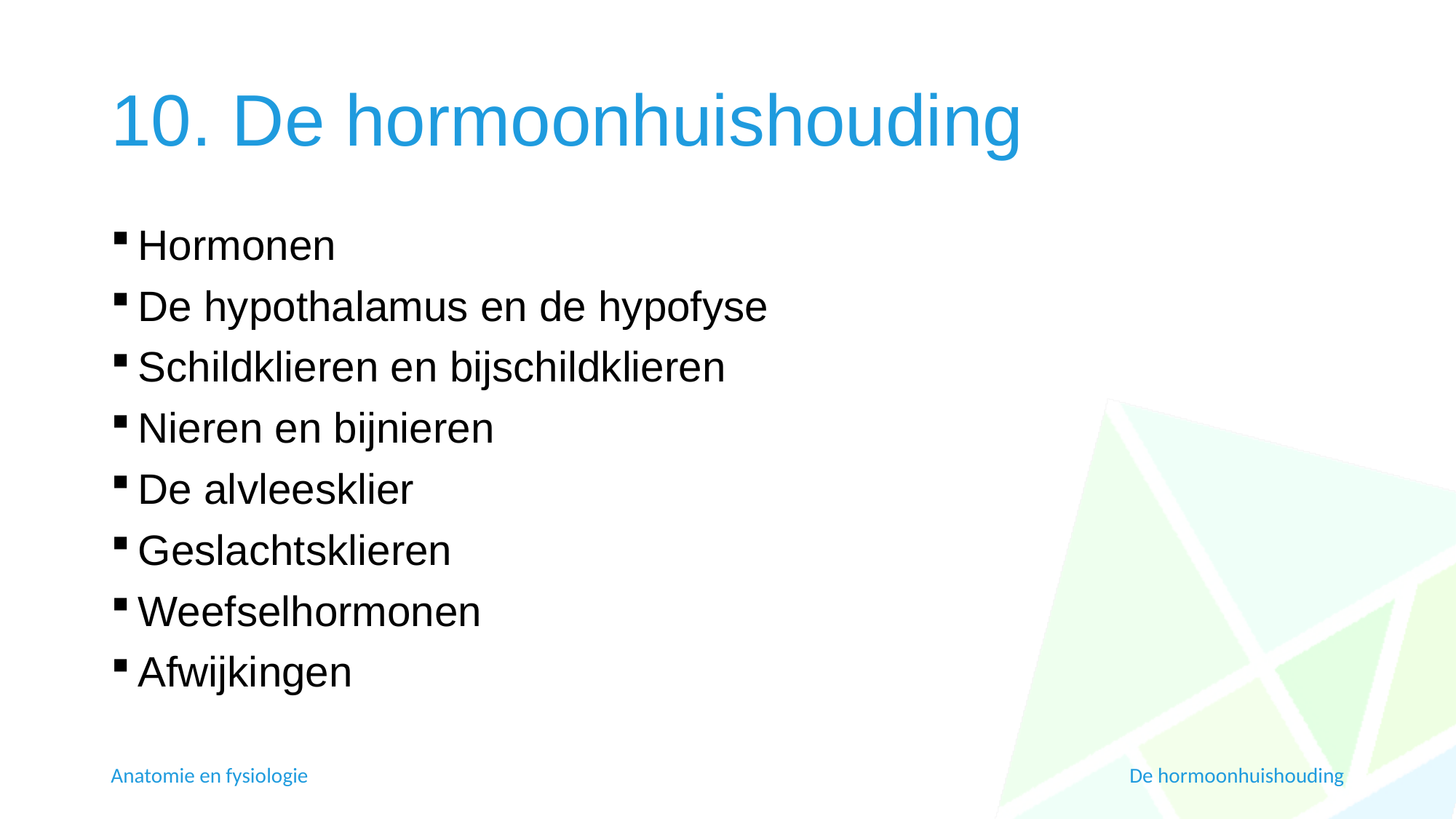

# 10. De hormoonhuishouding
Hormonen
De hypothalamus en de hypofyse
Schildklieren en bijschildklieren
Nieren en bijnieren
De alvleesklier
Geslachtsklieren
Weefselhormonen
Afwijkingen
Anatomie en fysiologie
De hormoonhuishouding